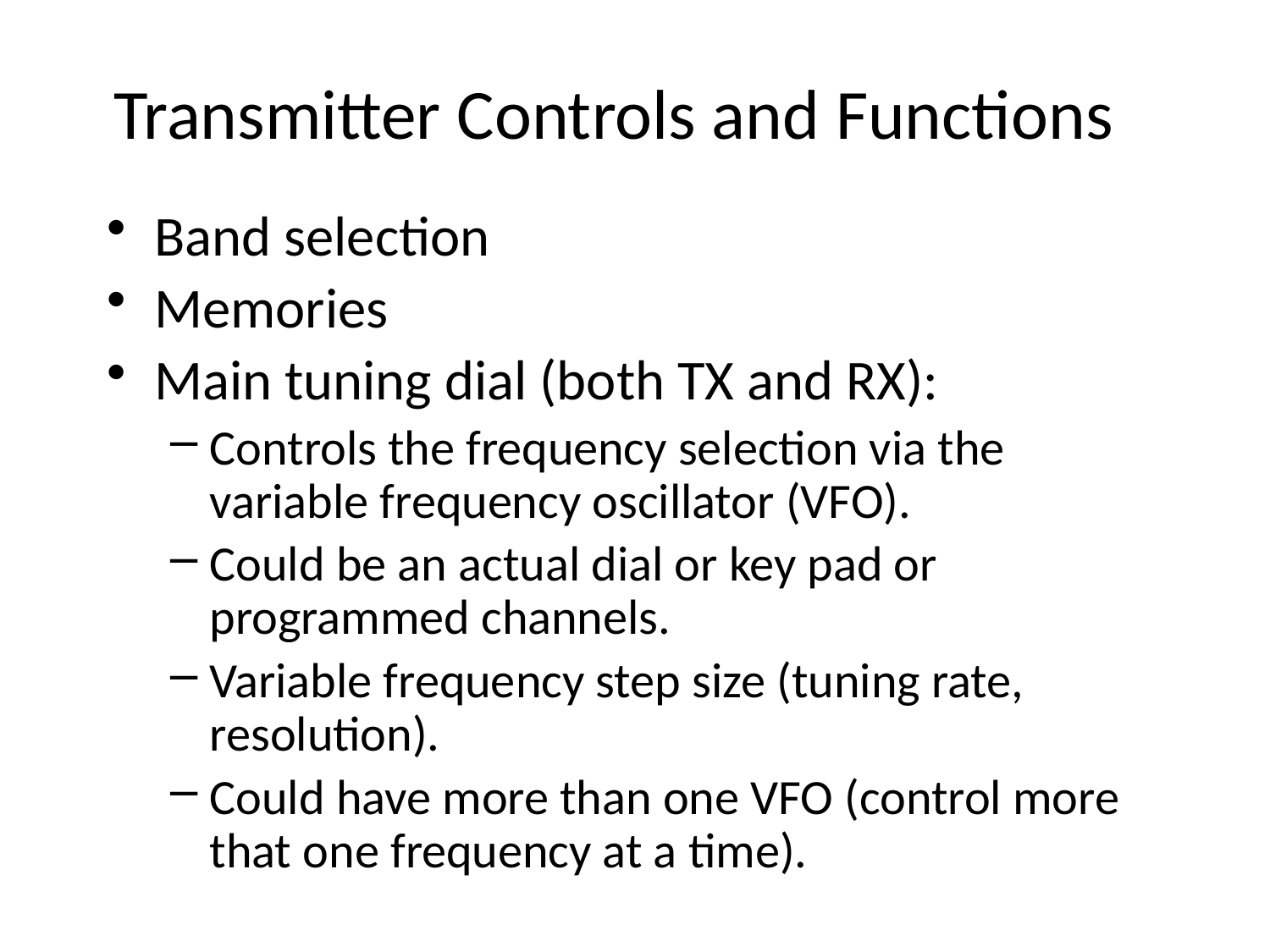

Transmitter Controls and Functions
Band selection
Memories
Main tuning dial (both TX and RX):
Controls the frequency selection via the variable frequency oscillator (VFO).
Could be an actual dial or key pad or programmed channels.
Variable frequency step size (tuning rate, resolution).
Could have more than one VFO (control more that one frequency at a time).